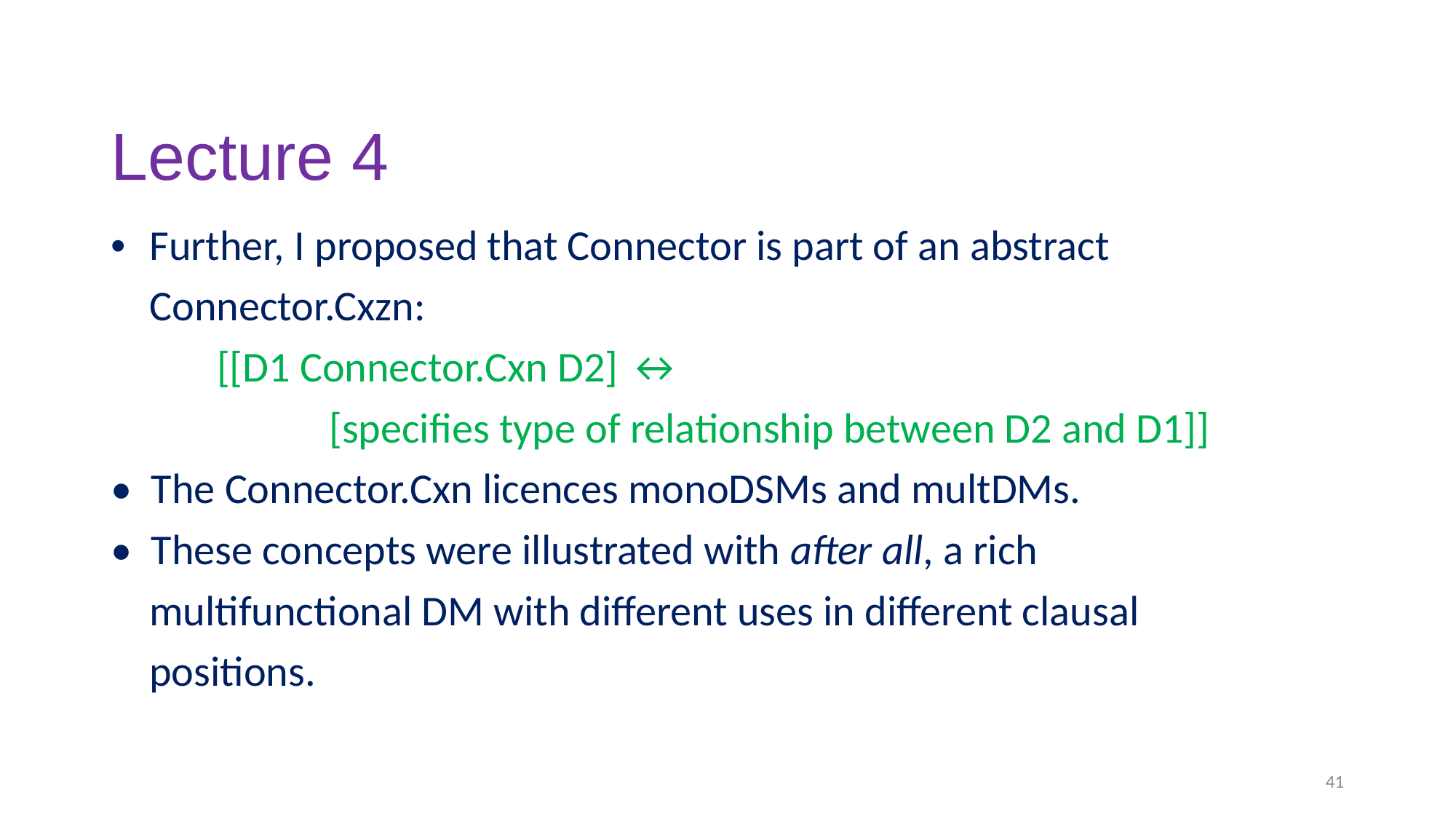

# Lecture 4
•  Further, I proposed that Connector is part of an abstract
    Connector.Cxzn:
           [[D1 Connector.Cxn D2] ↔
             	[specifies type of relationship between D2 and D1]]
•  The Connector.Cxn licences monoDSMs and multDMs.
•  These concepts were illustrated with after all, a rich
    multifunctional DM with different uses in different clausal
    positions.

41